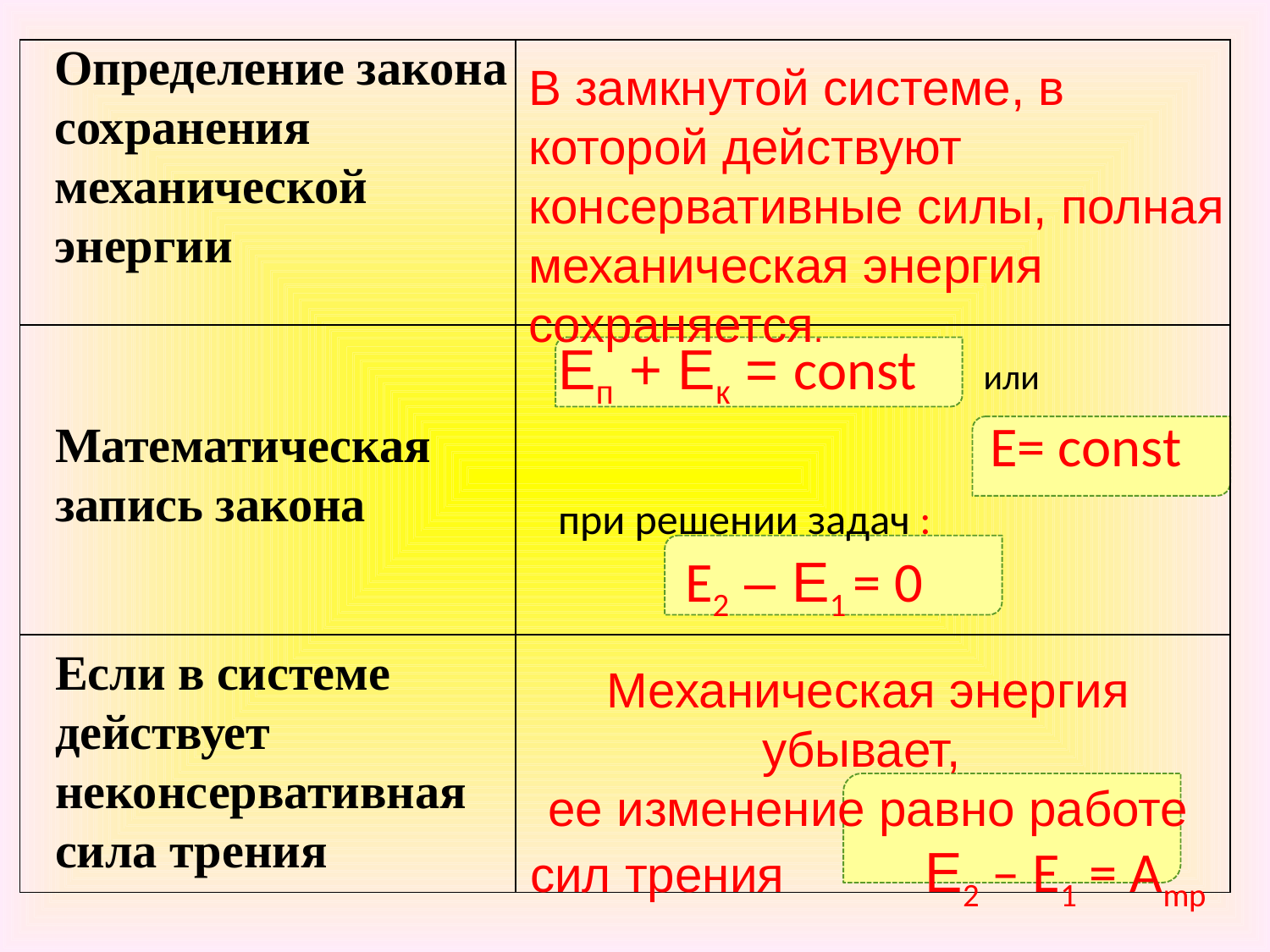

Определение закона сохранения механической энергии
|  |  |
| --- | --- |
|  |  |
|  |  |
В замкнутой системе, в которой действуют консервативные силы, полная механическая энергия сохраняется.
Еп + Ек = const     или
	                        Е= const
при решении задач :
	Е2 – Е1 = 0

Математическая запись закона

Если в системе действует неконсервативная сила трения
Механическая энергия убывает,
ее изменение равно работе сил трения   	 Е2 – Е1 = Аmp